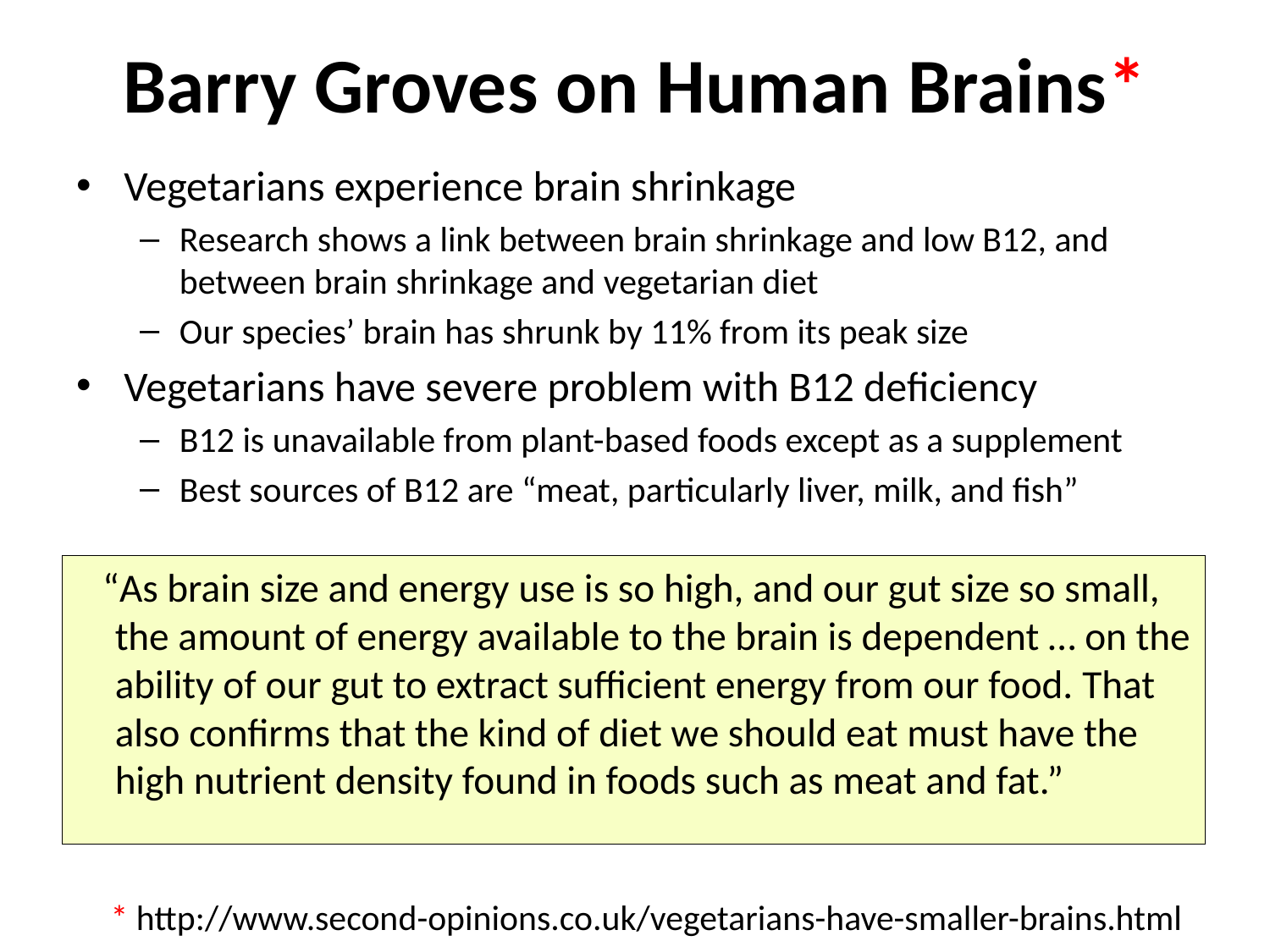

# Barry Groves on Human Brains*
Vegetarians experience brain shrinkage
Research shows a link between brain shrinkage and low B12, and between brain shrinkage and vegetarian diet
Our species’ brain has shrunk by 11% from its peak size
Vegetarians have severe problem with B12 deficiency
B12 is unavailable from plant-based foods except as a supplement
Best sources of B12 are “meat, particularly liver, milk, and fish”
   “As brain size and energy use is so high, and our gut size so small, the amount of energy available to the brain is dependent … on the ability of our gut to extract sufficient energy from our food. That also confirms that the kind of diet we should eat must have the high nutrient density found in foods such as meat and fat.”

* http://www.second-opinions.co.uk/vegetarians-have-smaller-brains.html